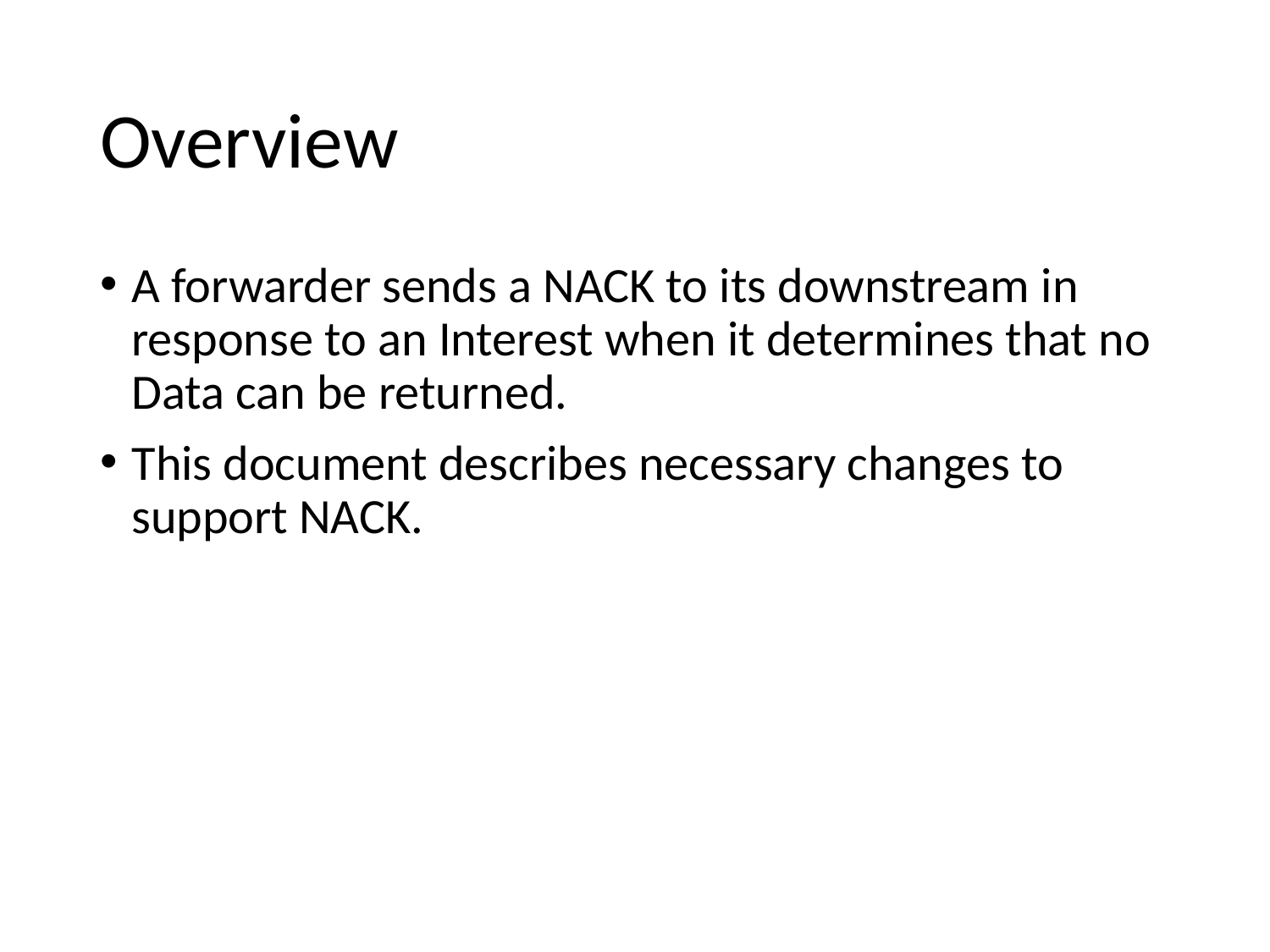

# Overview
A forwarder sends a NACK to its downstream in response to an Interest when it determines that no Data can be returned.
This document describes necessary changes to support NACK.